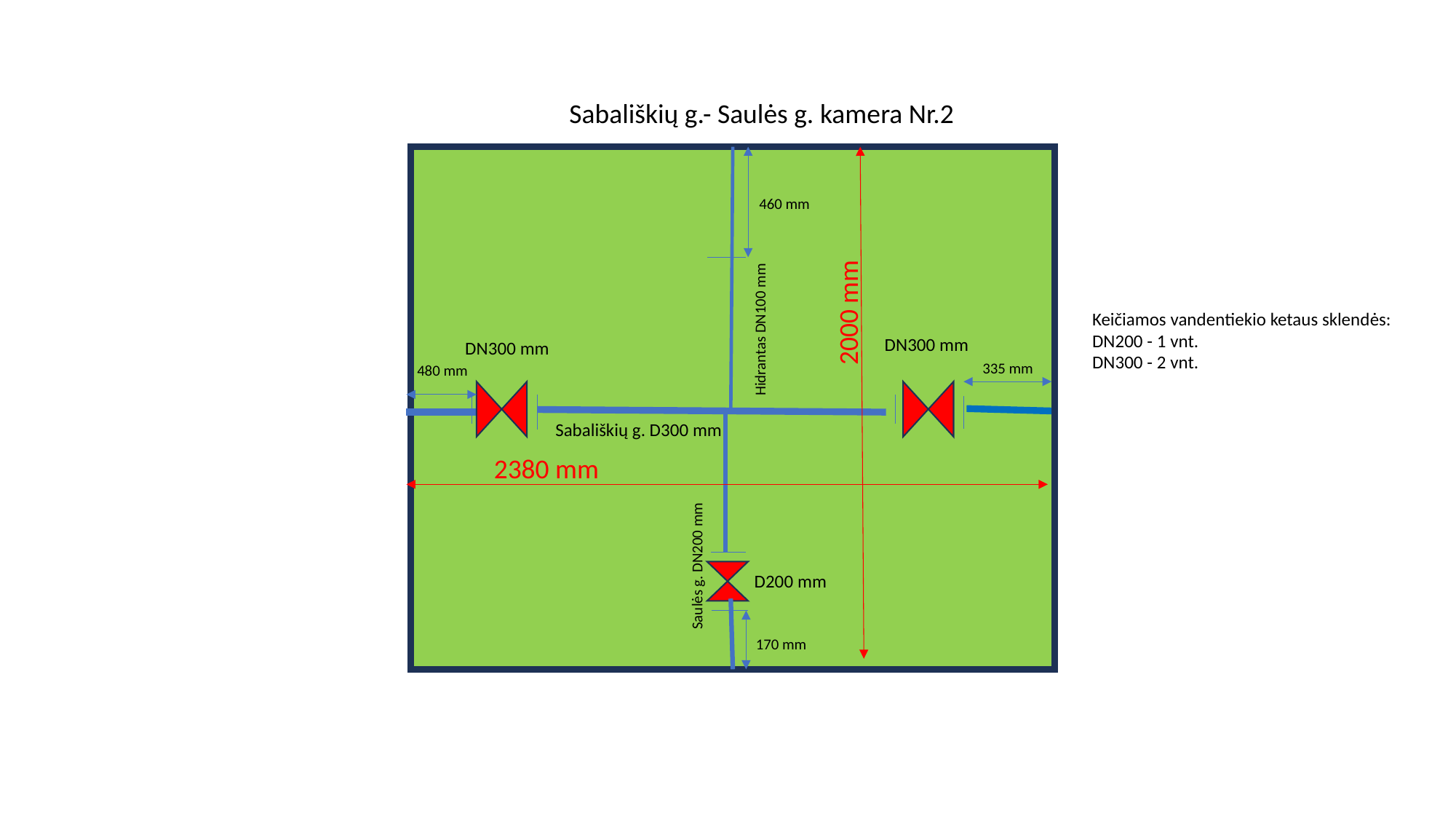

Sabališkių g.- Saulės g. kamera Nr.2

460 mm
2000 mm
Keičiamos vandentiekio ketaus sklendės:
DN200 - 1 vnt.
DN300 - 2 vnt.
Hidrantas DN100 mm
DN300 mm
DN300 mm
335 mm
480 mm

Sabališkių g. D300 mm
2380 mm
Saulės g. DN200 mm

D200 mm
170 mm